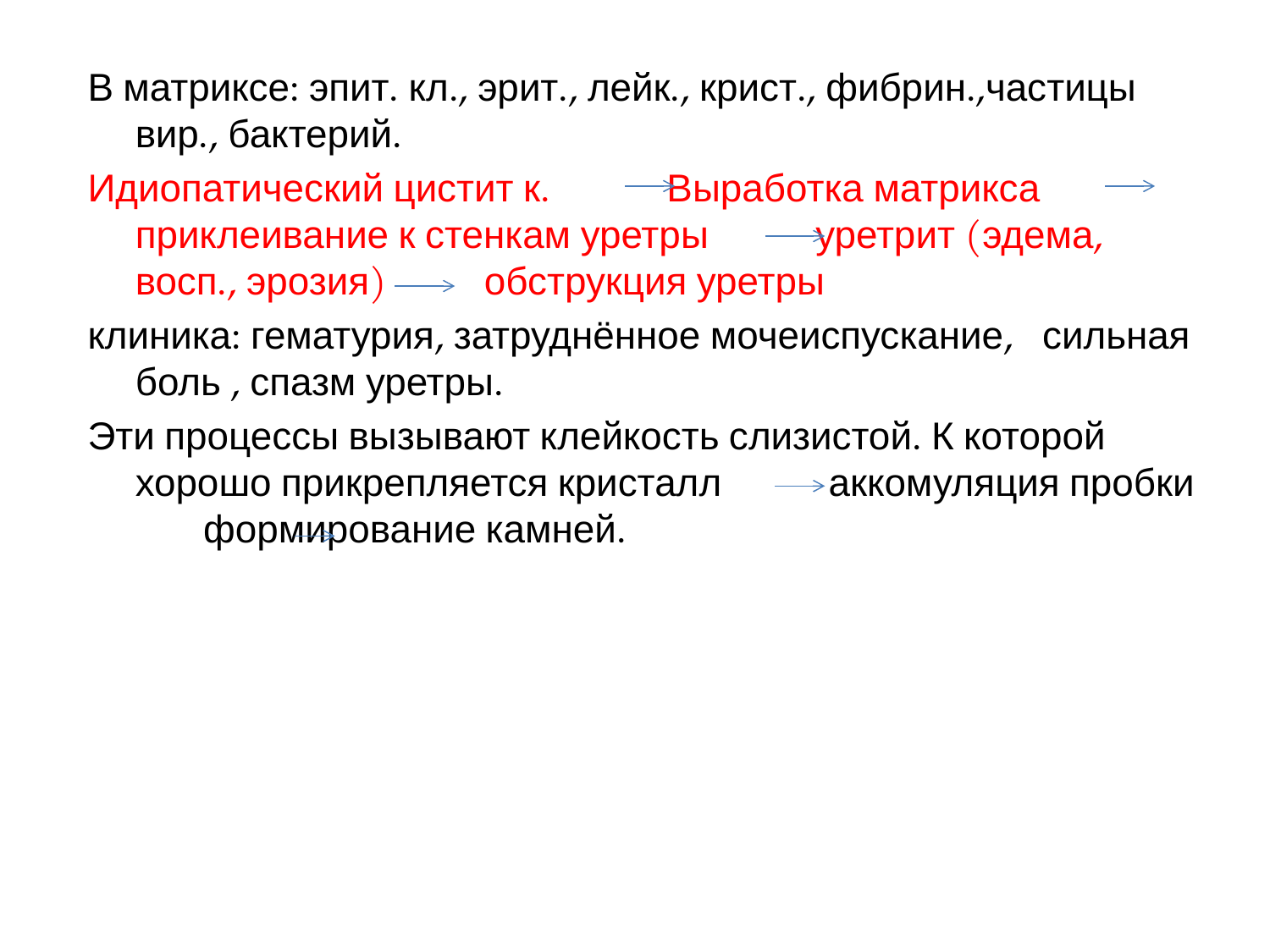

В матриксе: эпит. кл., эрит., лейк., крист., фибрин.,частицы вир., бактерий.
Идиопатический цистит к.            Выработка матрикса            приклеивание к стенкам уретры           уретрит (эдема, восп., эрозия)          обструкция уретры
клиника: гематурия, затруднённое мочеиспускание,   сильная боль , спазм уретры.
Эти процессы вызывают клейкость слизистой. К которой хорошо прикрепляется кристалл           аккомуляция пробки         формирование камней.